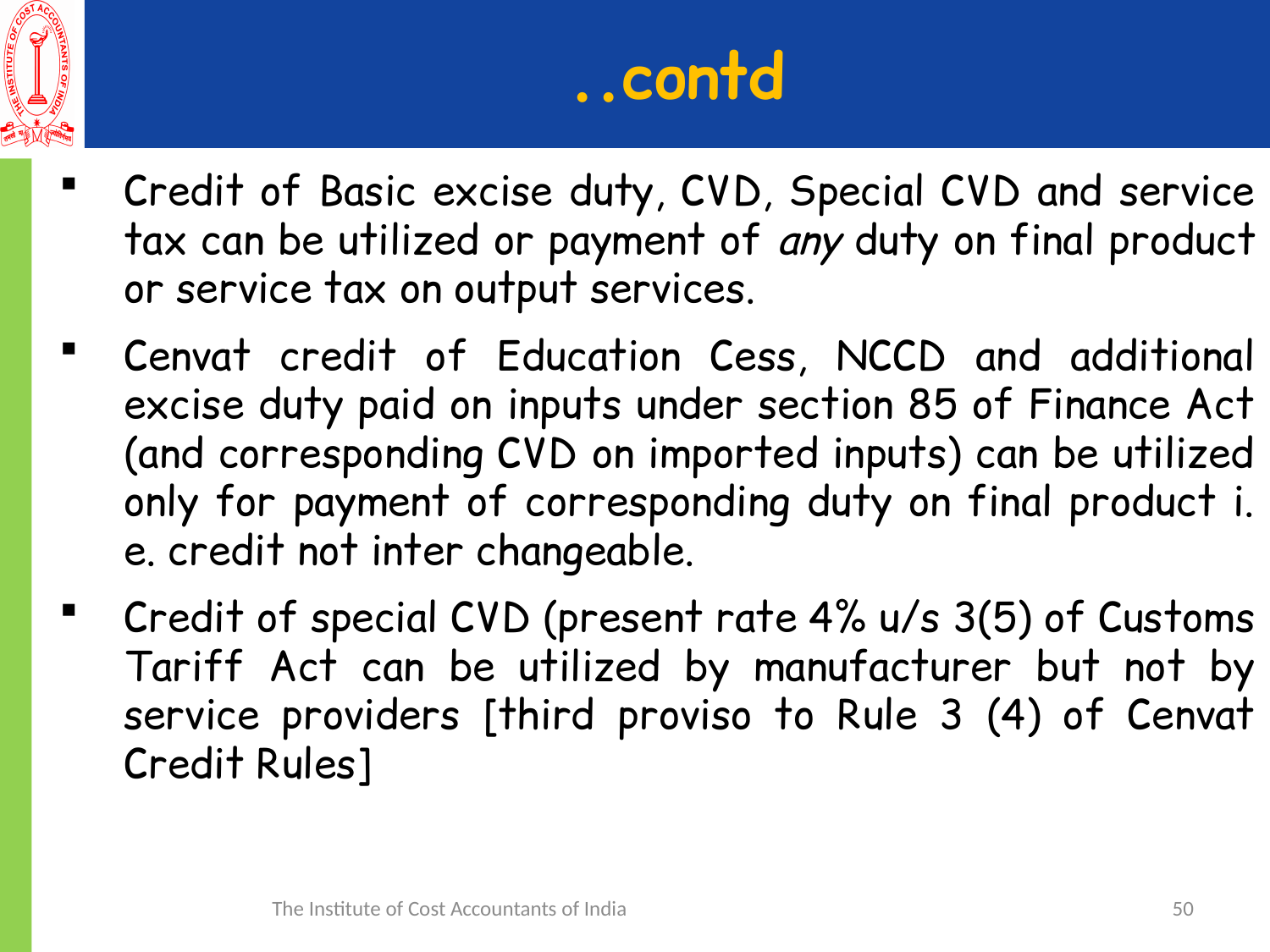

# ..contd
Credit of Basic excise duty, CVD, Special CVD and service tax can be utilized or payment of any duty on final product or service tax on output services.
Cenvat credit of Education Cess, NCCD and additional excise duty paid on inputs under section 85 of Finance Act (and corresponding CVD on imported inputs) can be utilized only for payment of corresponding duty on final product i. e. credit not inter changeable.
Credit of special CVD (present rate 4% u/s 3(5) of Customs Tariff Act can be utilized by manufacturer but not by service providers [third proviso to Rule 3 (4) of Cenvat Credit Rules]

The Institute of Cost Accountants of India
50